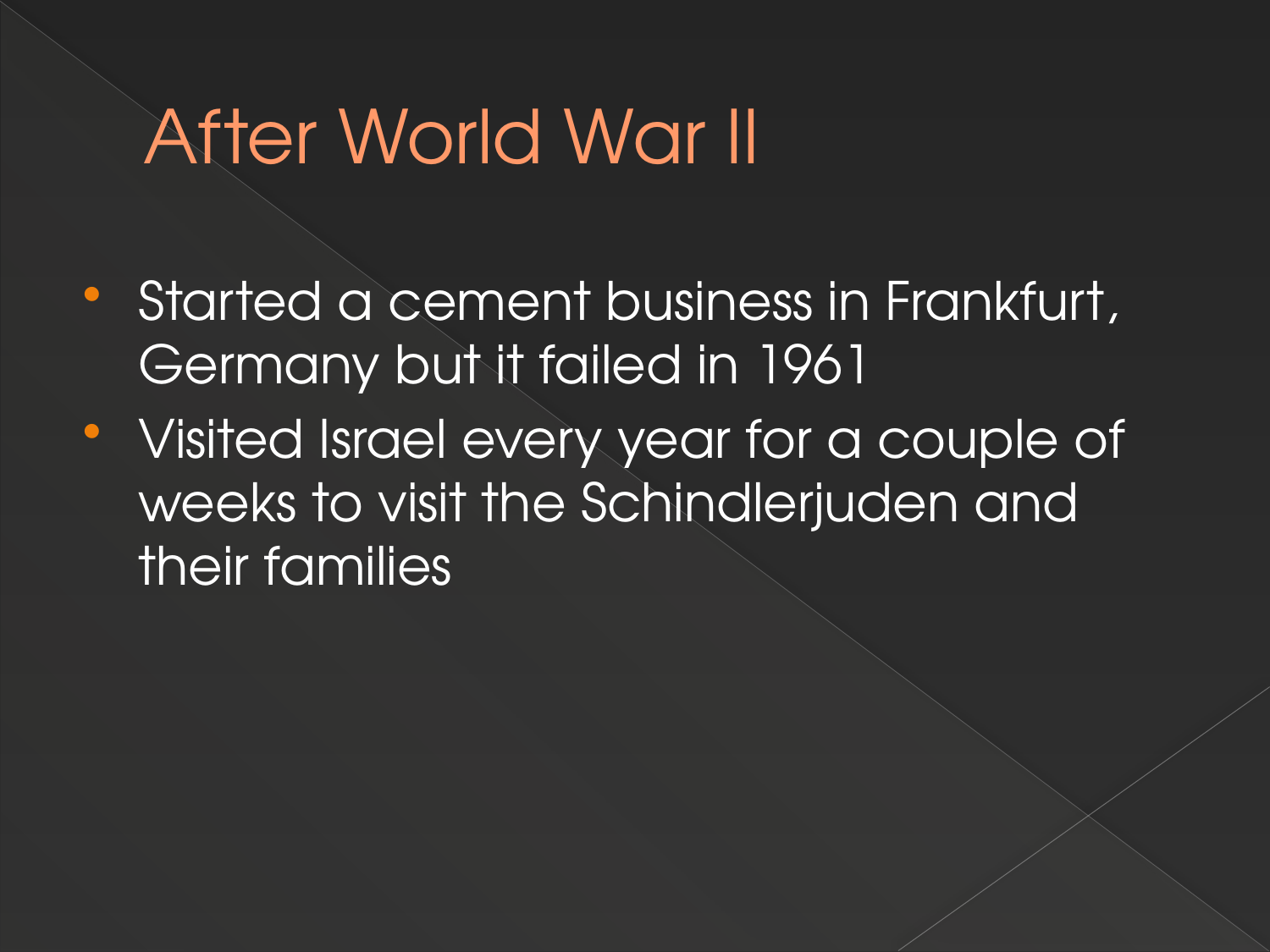

# After World War II
Started a cement business in Frankfurt, Germany but it failed in 1961
Visited Israel every year for a couple of weeks to visit the Schindlerjuden and their families